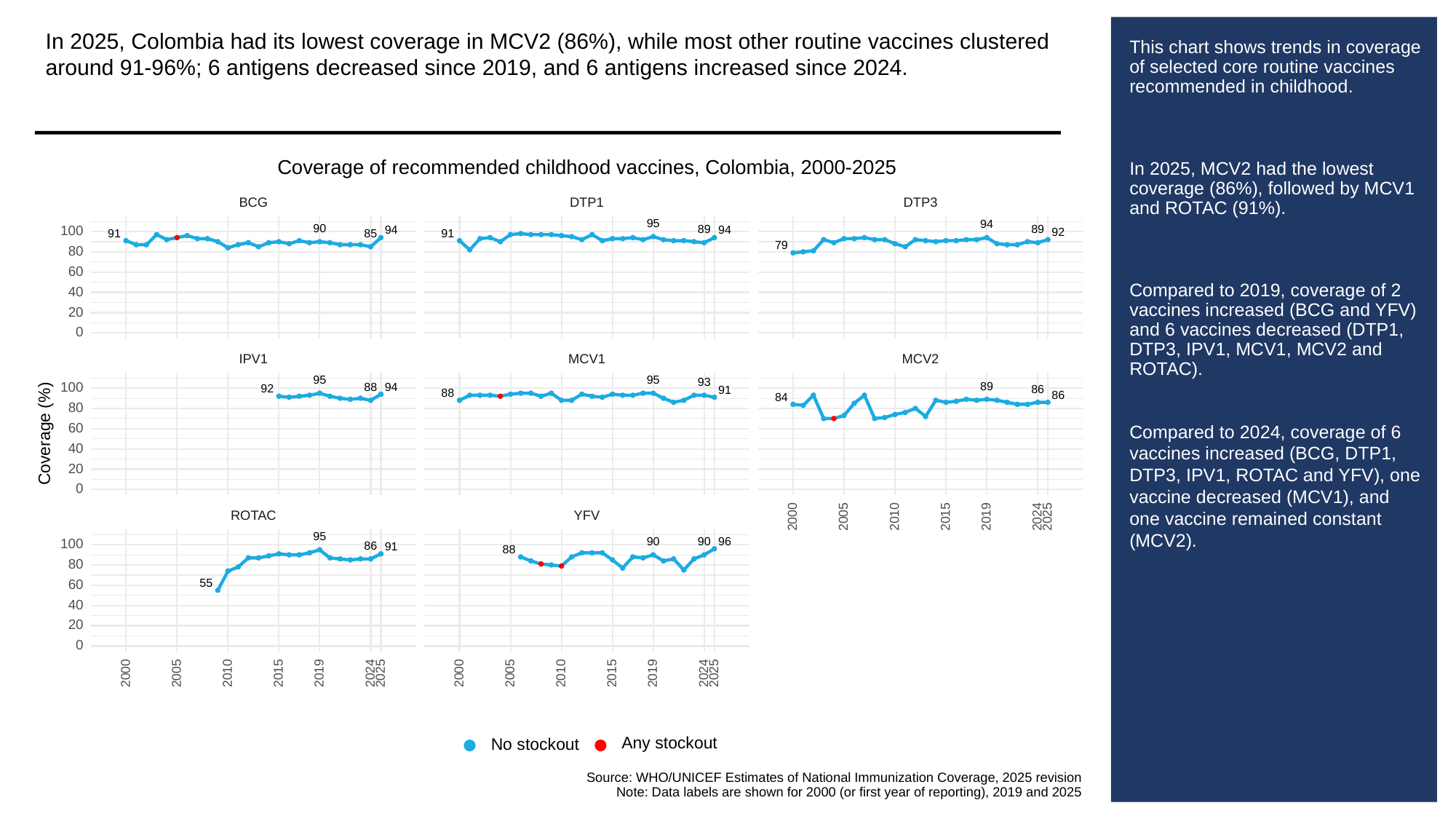

In 2025, Colombia had its lowest coverage in MCV2 (86%), while most other routine vaccines clustered around 91-96%; 6 antigens decreased since 2019, and 6 antigens increased since 2024.
# This chart shows trends in coverage of selected core routine vaccines recommended in childhood.

In 2025, MCV2 had the lowest coverage (86%), followed by MCV1 and ROTAC (91%).

Compared to 2019, coverage of 2 vaccines increased (BCG and YFV) and 6 vaccines decreased (DTP1, DTP3, IPV1, MCV1, MCV2 and ROTAC).

Compared to 2024, coverage of 6 vaccines increased (BCG, DTP1, DTP3, IPV1, ROTAC and YFV), one vaccine decreased (MCV1), and one vaccine remained constant (MCV2).

Coverage of recommended childhood vaccines, Colombia, 2000-2025
BCG
DTP3
DTP1

95
94

90
89
89
100
94
94
92
91
91
85

79

80

60

40

20

0

MCV1
MCV2
IPV1

95
95

93
89
100
94
88
92
86
91

88

86

84

80

60
Coverage (%)

40

20

0

ROTAC
YFV
2000
2005
2010
2015
2019
2024
2025

95

96
90
90
100
86
91

88

80

55
60

40

20

0

2000
2005
2010
2015
2019
2024
2025
2000
2005
2010
2015
2019
2024
2025
Any stockout
No stockout

Source: WHO/UNICEF Estimates of National Immunization Coverage, 2025 revision
Note: Data labels are shown for 2000 (or first year of reporting), 2019 and 2025